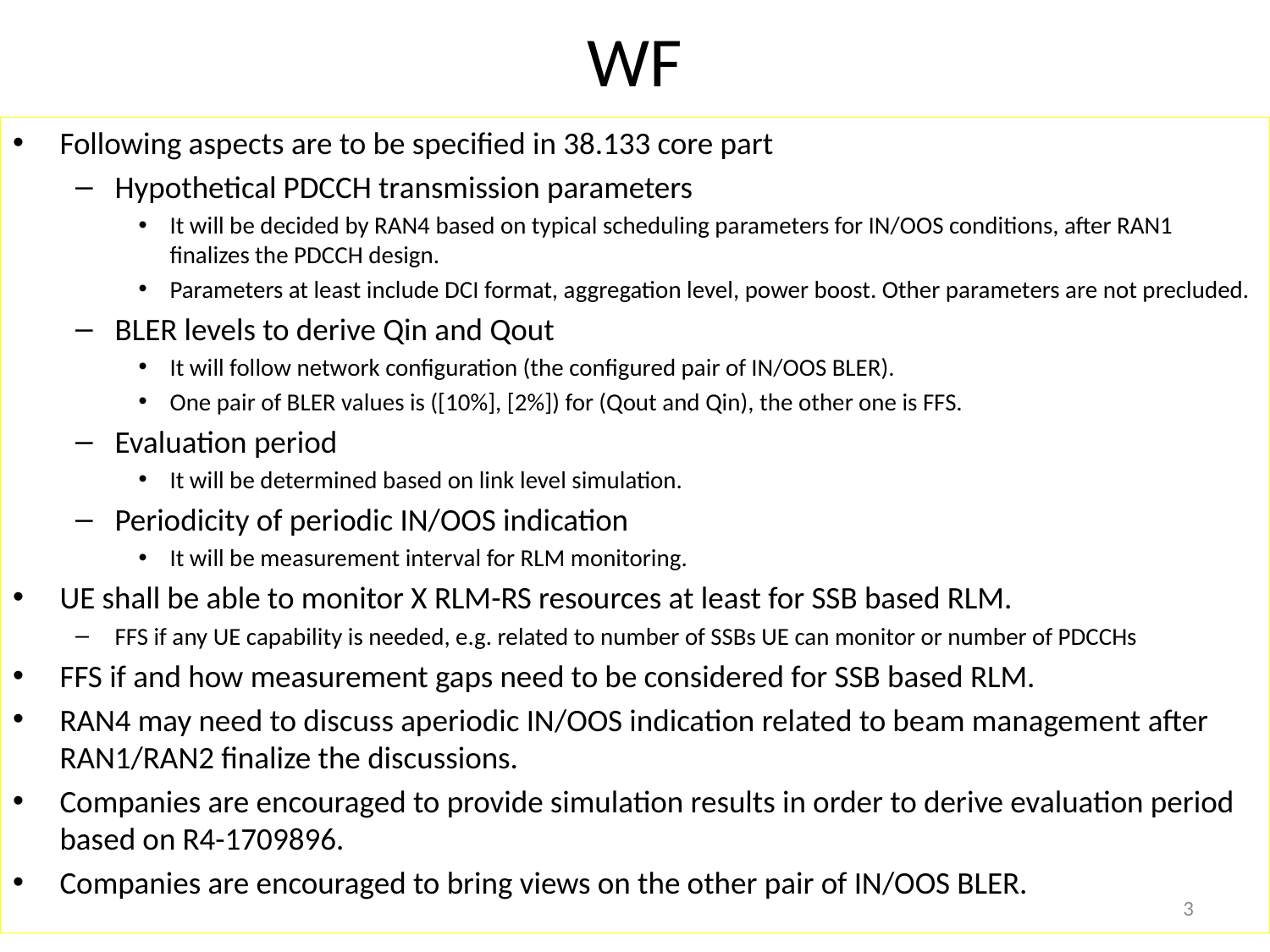

# WF
Following aspects are to be specified in 38.133 core part
Hypothetical PDCCH transmission parameters
It will be decided by RAN4 based on typical scheduling parameters for IN/OOS conditions, after RAN1 finalizes the PDCCH design.
Parameters at least include DCI format, aggregation level, power boost. Other parameters are not precluded.
BLER levels to derive Qin and Qout
It will follow network configuration (the configured pair of IN/OOS BLER).
One pair of BLER values is ([10%], [2%]) for (Qout and Qin), the other one is FFS.
Evaluation period
It will be determined based on link level simulation.
Periodicity of periodic IN/OOS indication
It will be measurement interval for RLM monitoring.
UE shall be able to monitor X RLM-RS resources at least for SSB based RLM.
FFS if any UE capability is needed, e.g. related to number of SSBs UE can monitor or number of PDCCHs
FFS if and how measurement gaps need to be considered for SSB based RLM.
RAN4 may need to discuss aperiodic IN/OOS indication related to beam management after RAN1/RAN2 finalize the discussions.
Companies are encouraged to provide simulation results in order to derive evaluation period  based on R4-1709896.
Companies are encouraged to bring views on the other pair of IN/OOS BLER.
3